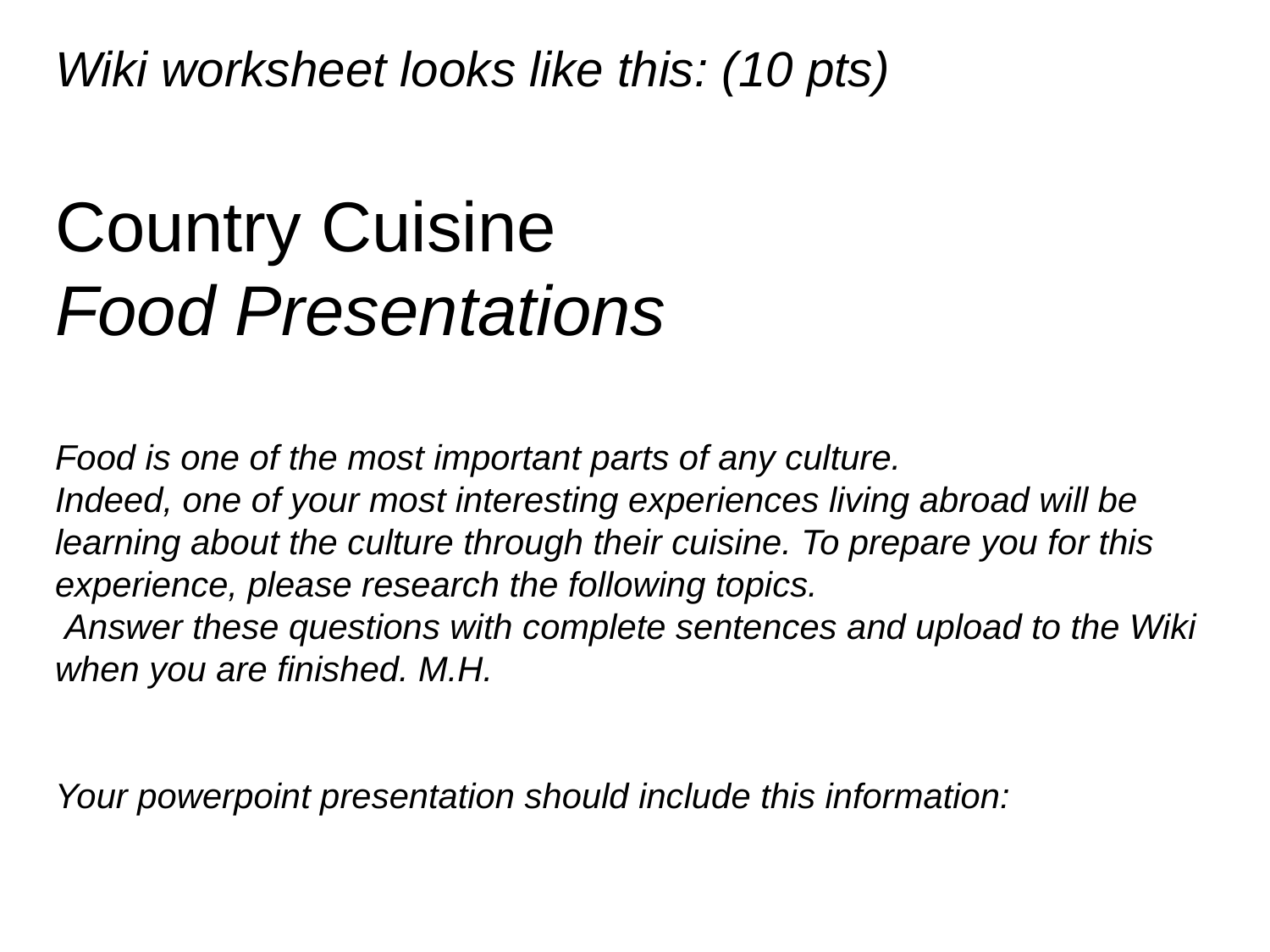

Wiki worksheet looks like this: (10 pts)

Country Cuisine                              Food Presentations

Food is one of the most important parts of any culture.
Indeed, one of your most interesting experiences living abroad will be learning about the culture through their cuisine. To prepare you for this experience, please research the following topics.
 Answer these questions with complete sentences and upload to the Wiki when you are finished. M.H.

Your powerpoint presentation should include this information: